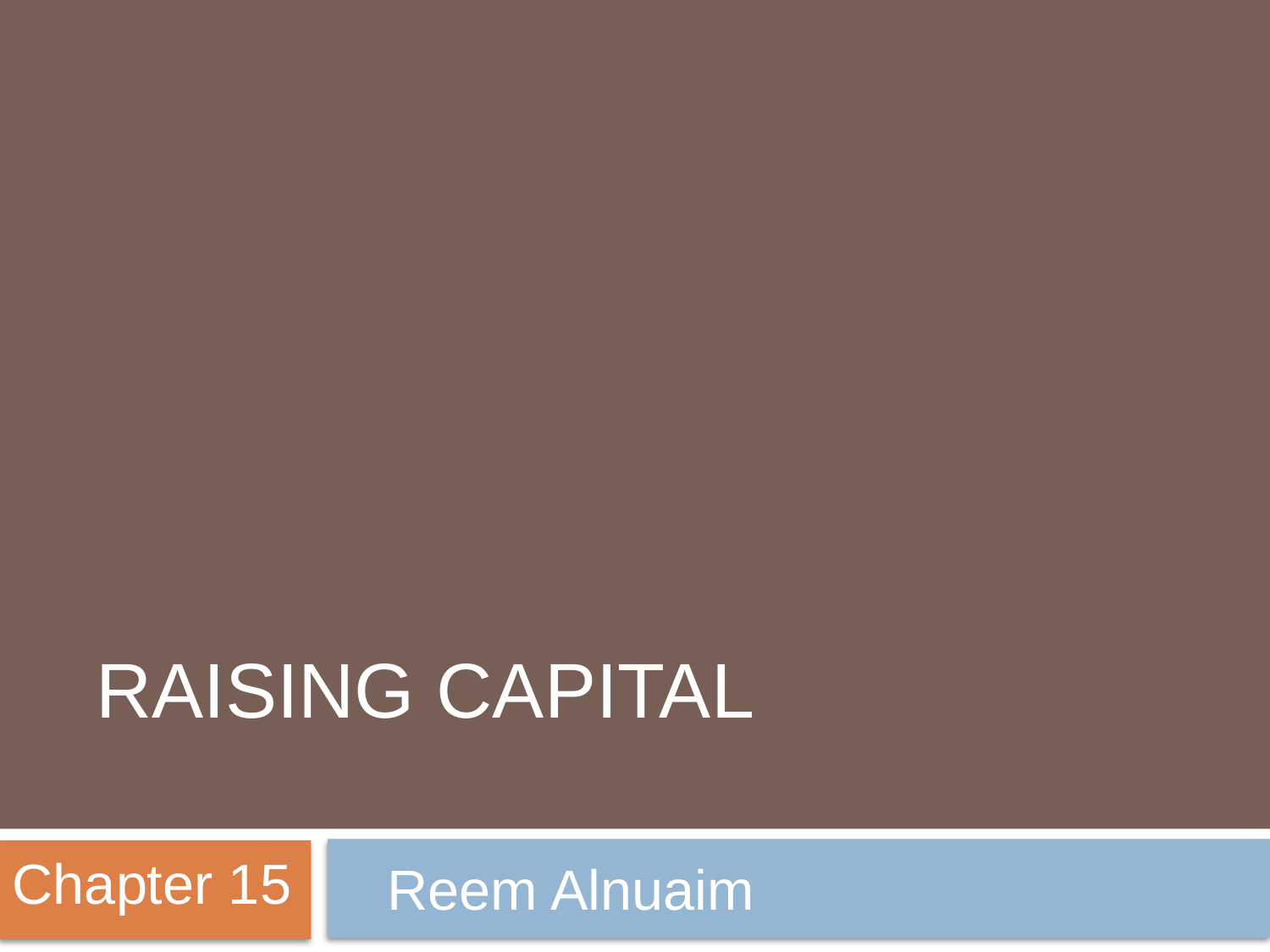

# Raising Capital
   Reem Alnuaim
Chapter 15